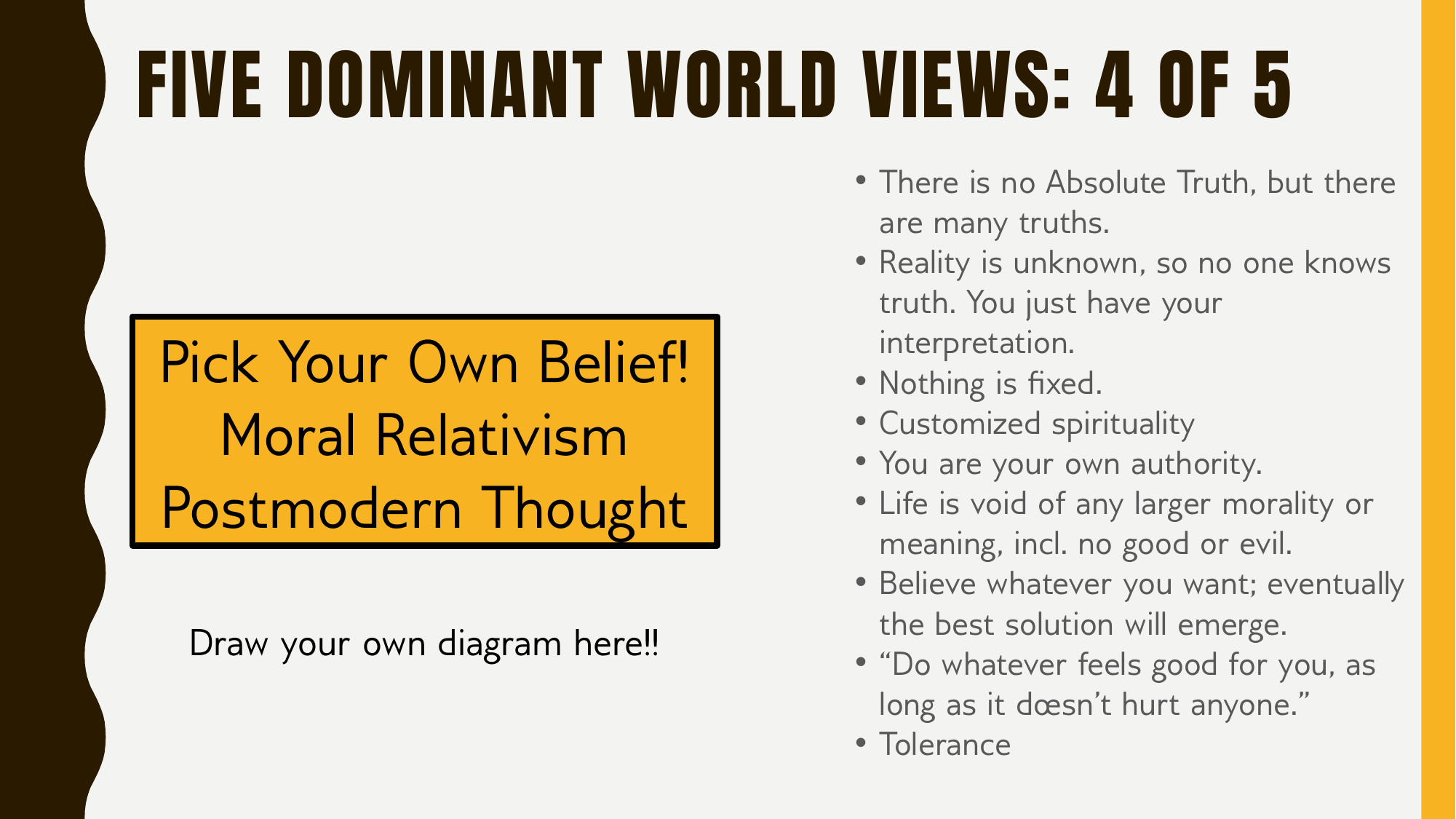

# five dominant world views: 4 of 5
There is no Absolute Truth, but there are many truths.
Reality is unknown, so no one knows truth. You just have your interpretation.
Nothing is fixed.
Customized spirituality
You are your own authority.
Life is void of any larger morality or meaning, incl. no good or evil.
Believe whatever you want; eventually the best solution will emerge.
“Do whatever feels good for you, as long as it doesn’t hurt anyone.”
Tolerance
Pick Your Own Belief!
Moral Relativism
Postmodern Thought
Draw your own diagram here!!